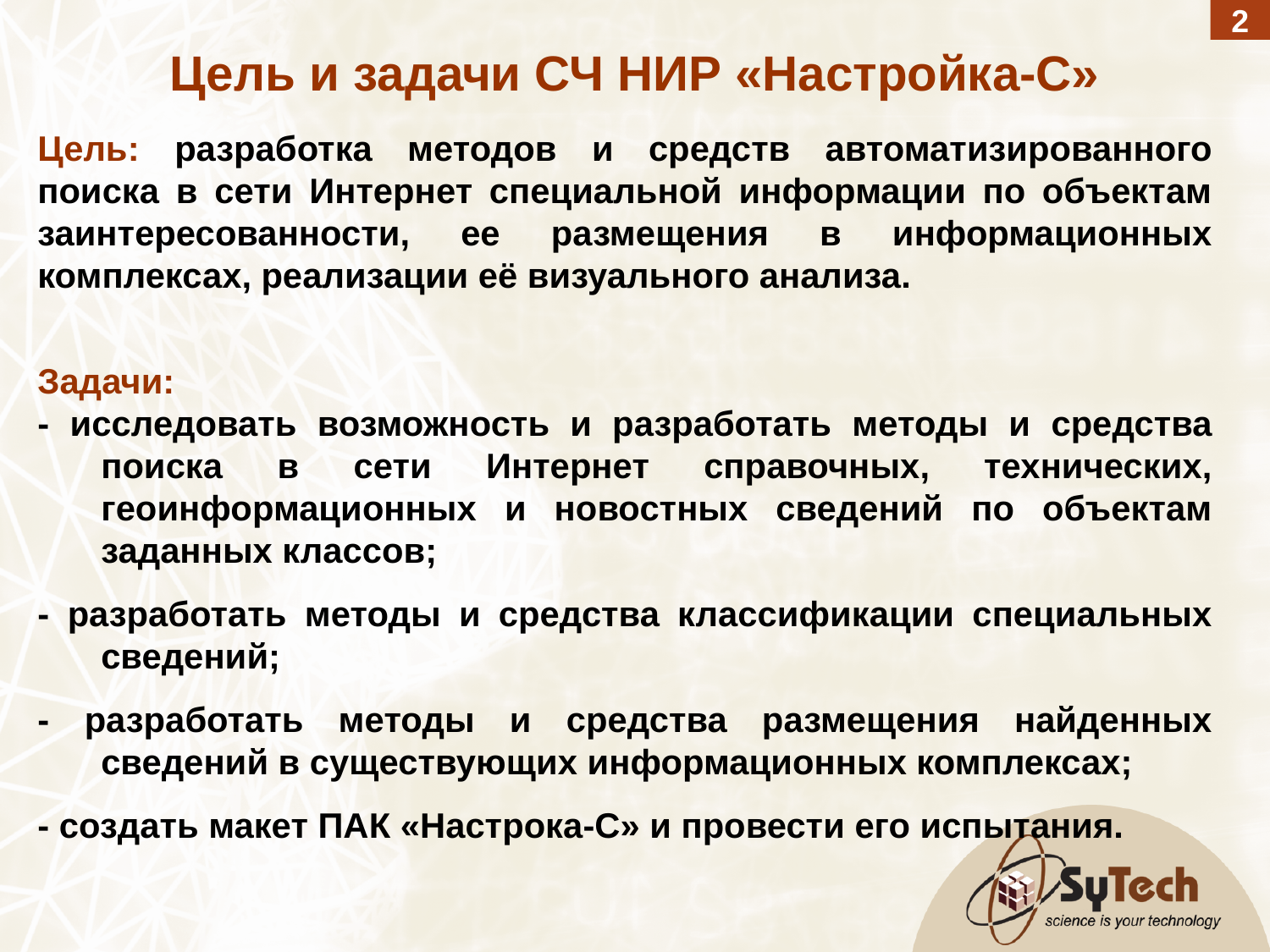

2
Цель и задачи СЧ НИР «Настройка-С»
Цель: разработка методов и средств автоматизированного поиска в сети Интернет специальной информации по объектам заинтересованности, ее размещения в информационных комплексах, реализации её визуального анализа.

Задачи:
- исследовать возможность и разработать методы и средства поиска в сети Интернет справочных, технических, геоинформационных и новостных сведений по объектам заданных классов;
- разработать методы и средства классификации специальных сведений;
- разработать методы и средства размещения найденных сведений в существующих информационных комплексах;
- создать макет ПАК «Настрока-С» и провести его испытания.